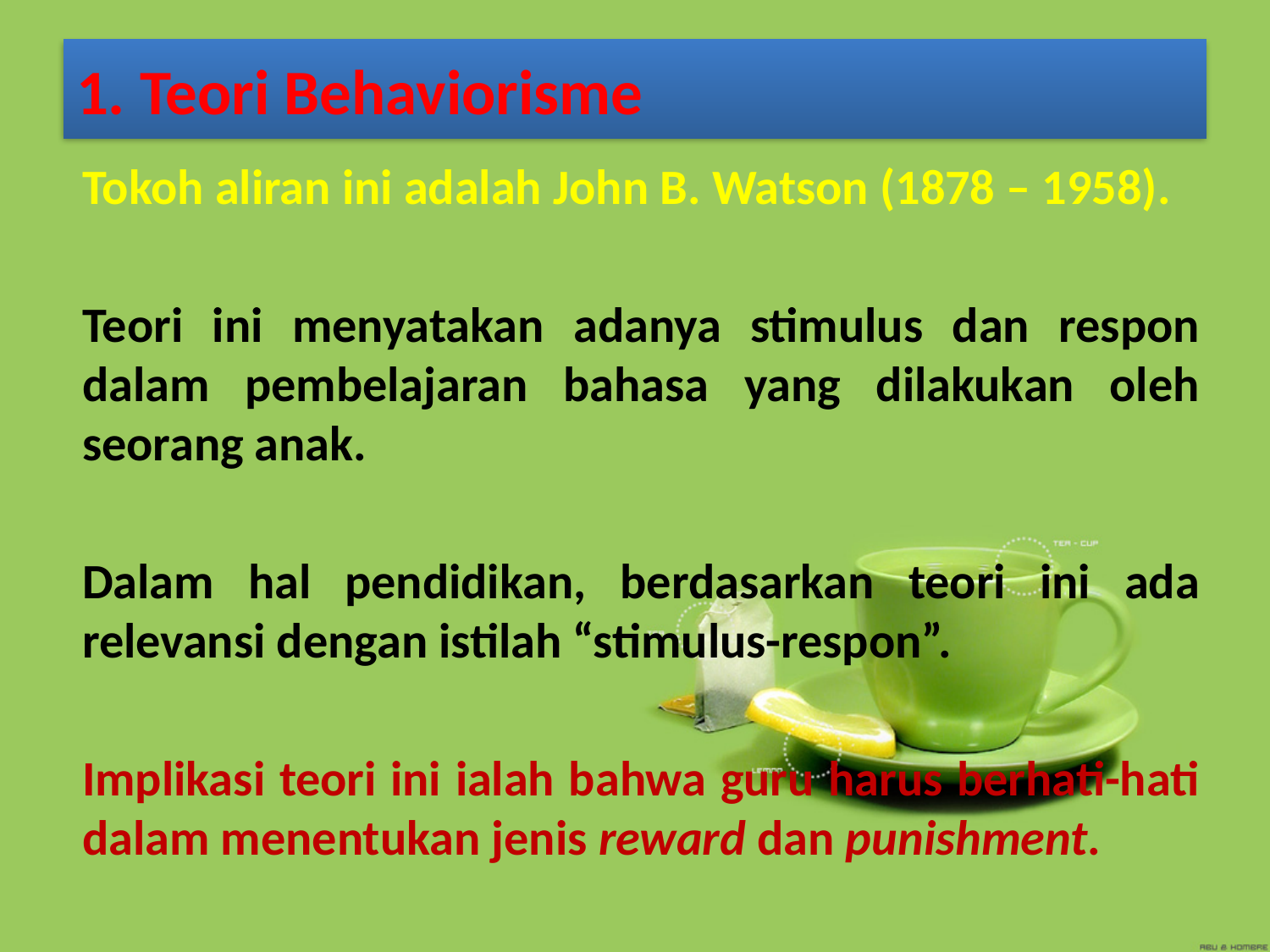

# 1. Teori Behaviorisme
Tokoh aliran ini adalah John B. Watson (1878 – 1958).

Teori ini menyatakan adanya stimulus dan respon dalam pembelajaran bahasa yang dilakukan oleh seorang anak.

Dalam hal pendidikan, berdasarkan teori ini ada relevansi dengan istilah “stimulus-respon”.

Implikasi teori ini ialah bahwa guru harus berhati-hati dalam menentukan jenis reward dan punishment.